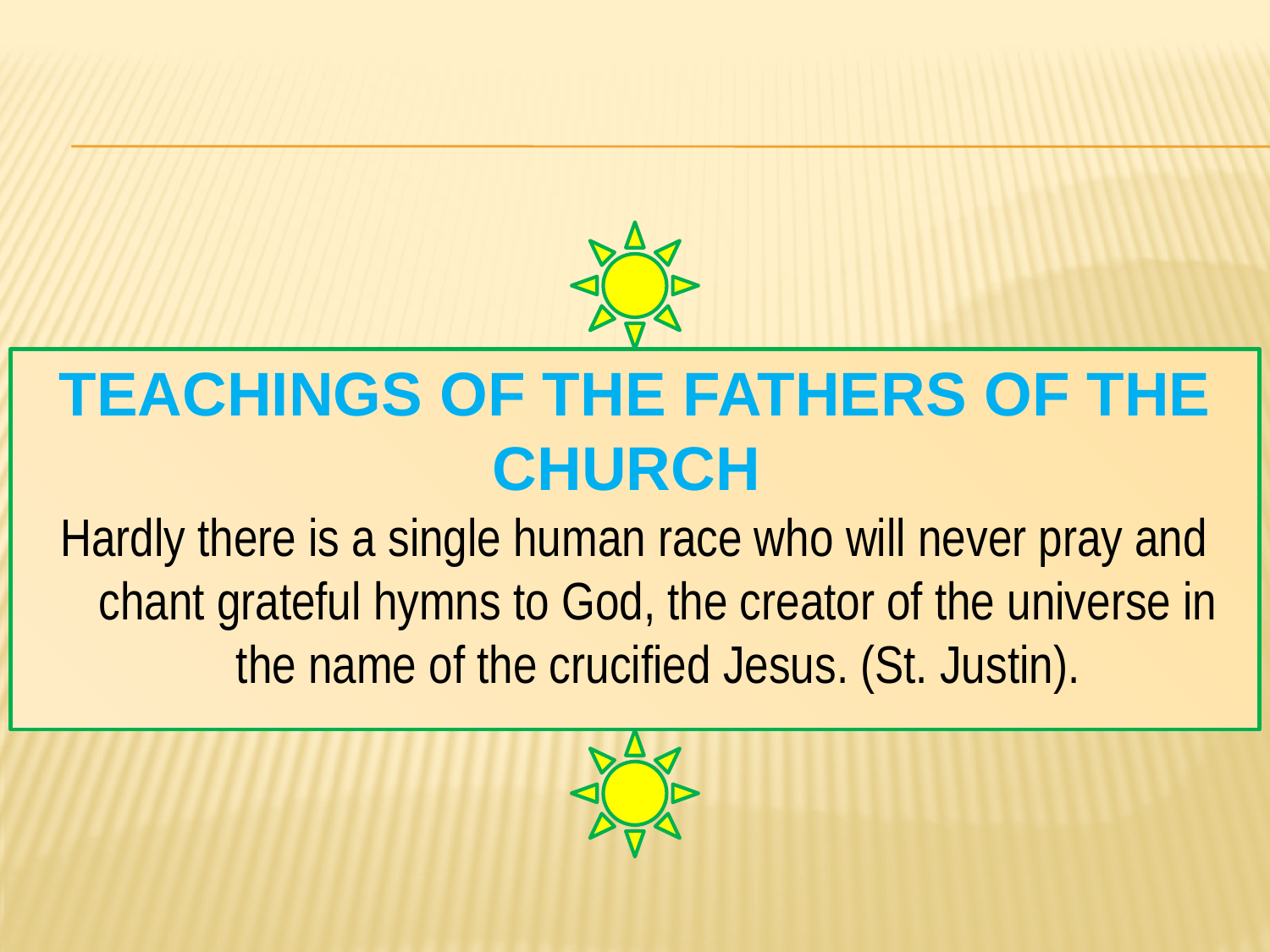

# Teachings of the Fathers of the Church
Hardly there is a single human race who will never pray and chant grateful hymns to God, the creator of the universe in the name of the crucified Jesus. (St. Justin).